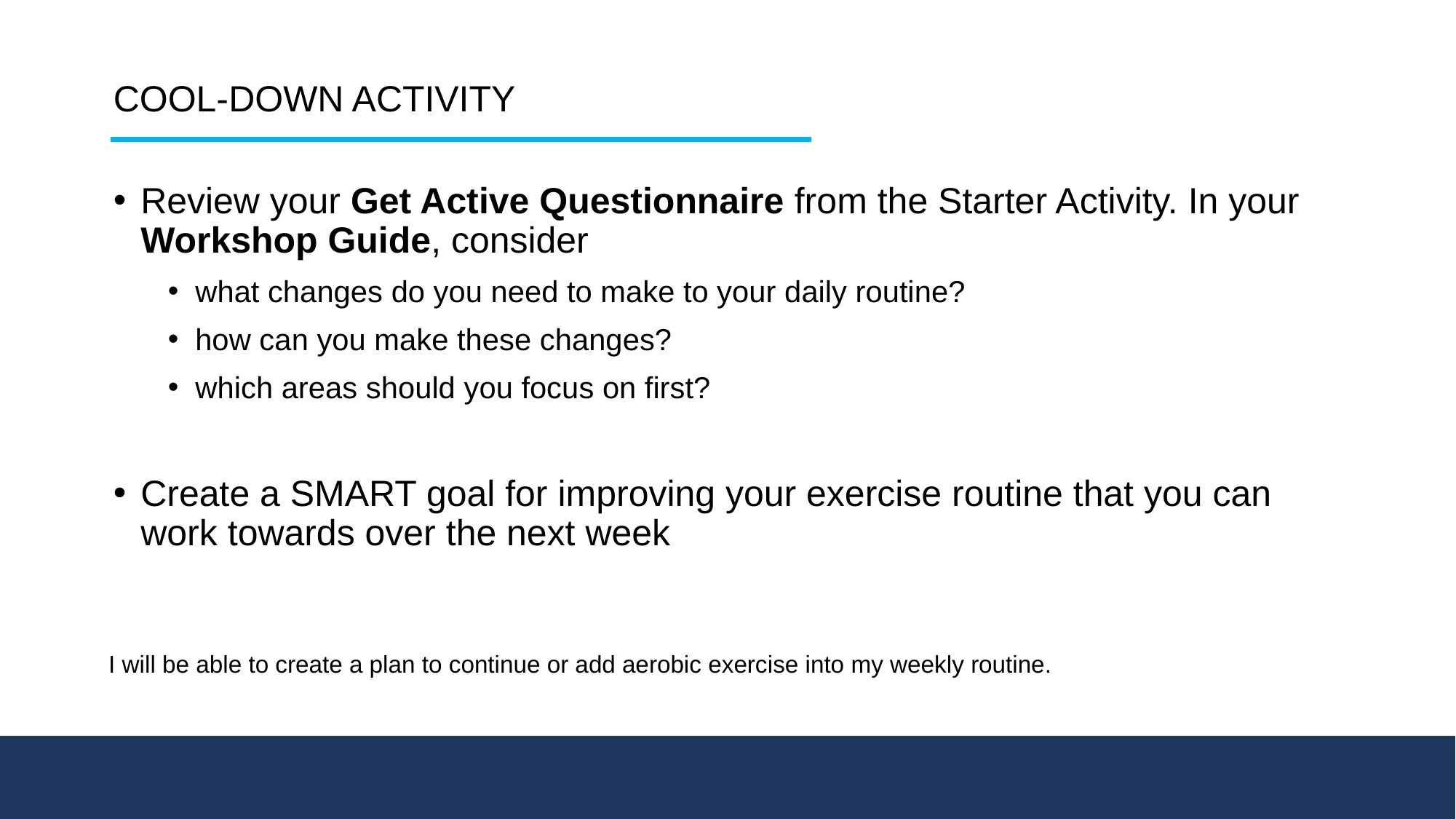

# Cool-down Activity
Review your Get Active Questionnaire from the Starter Activity. In your Workshop Guide, consider
what changes do you need to make to your daily routine?
how can you make these changes?
which areas should you focus on first?

Create a SMART goal for improving your exercise routine that you can work towards over the next week

I will be able to create a plan to continue or add aerobic exercise into my weekly routine.